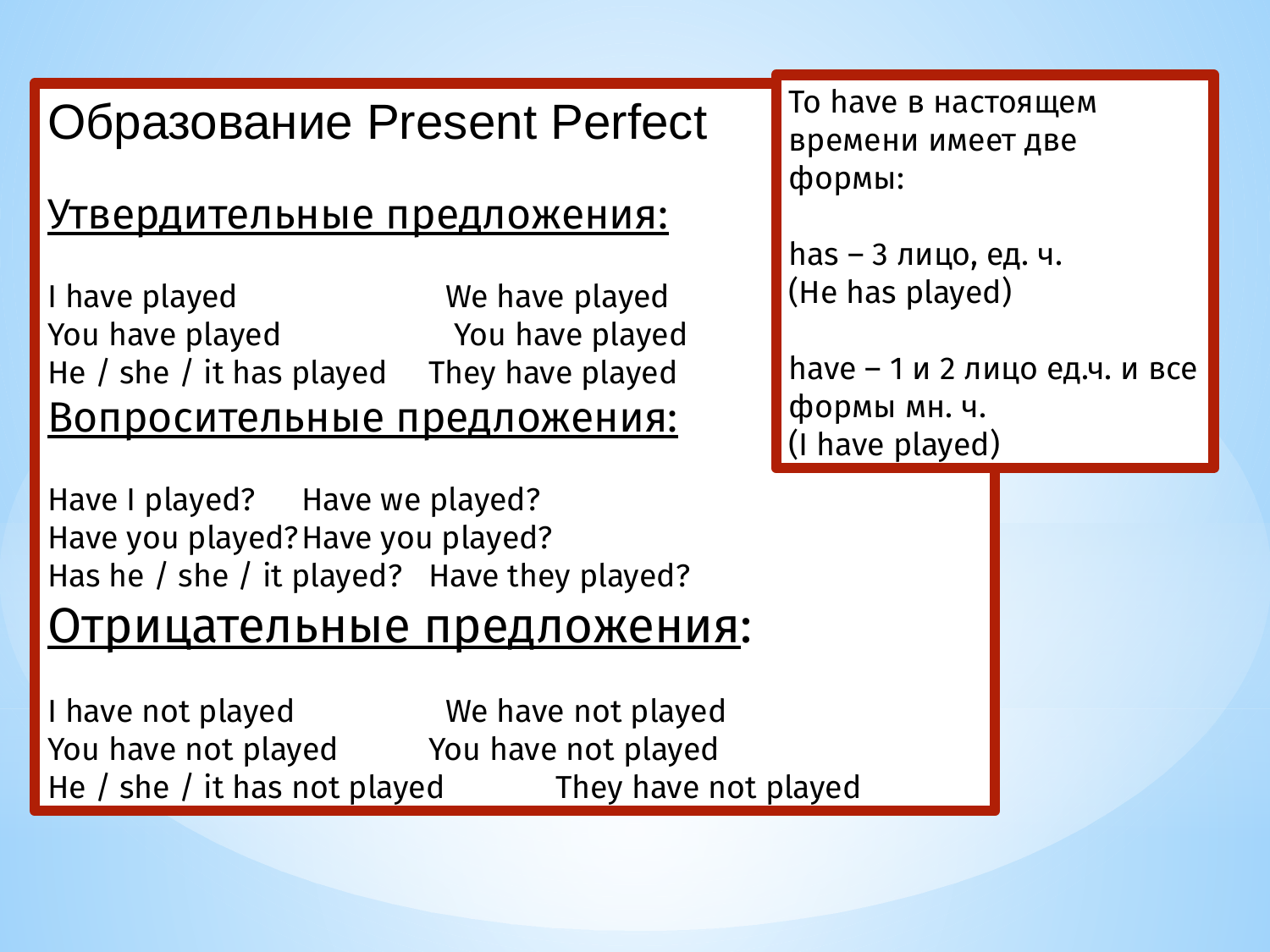

To have в настоящем времени имеет две формы:

has – 3 лицо, ед. ч.
(He has played)

have – 1 и 2 лицо ед.ч. и все формы мн. ч.
(I have played)
Образование Present Perfect

Утвердительные предложения:

I have played	                 We have played
You have played	                  You have played
He / she / it has played	They have played
Вопросительные предложения:

Have I played?	Have we played?
Have you played?	Have you played?
Has he / she / it played?	Have they played?
Отрицательные предложения:

I have not played	                 We have not played
You have not played	You have not played
He / she / it has not played	They have not played